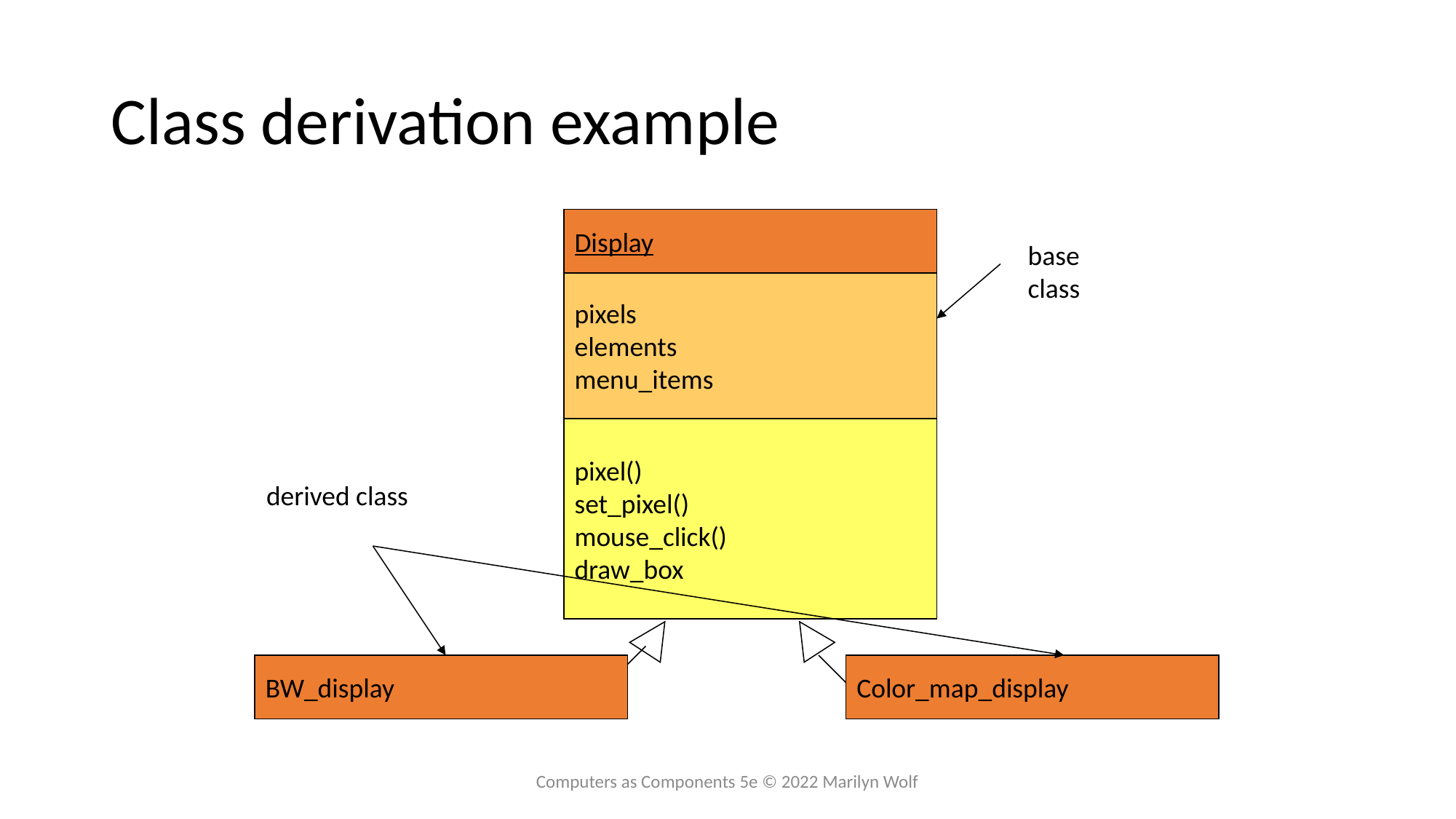

# Class derivation example
Display
base
class

pixels
elements
menu_items
pixel()
set_pixel()
mouse_click()
draw_box
derived class

BW_display

Color_map_display
Computers as Components 5e © 2022 Marilyn Wolf